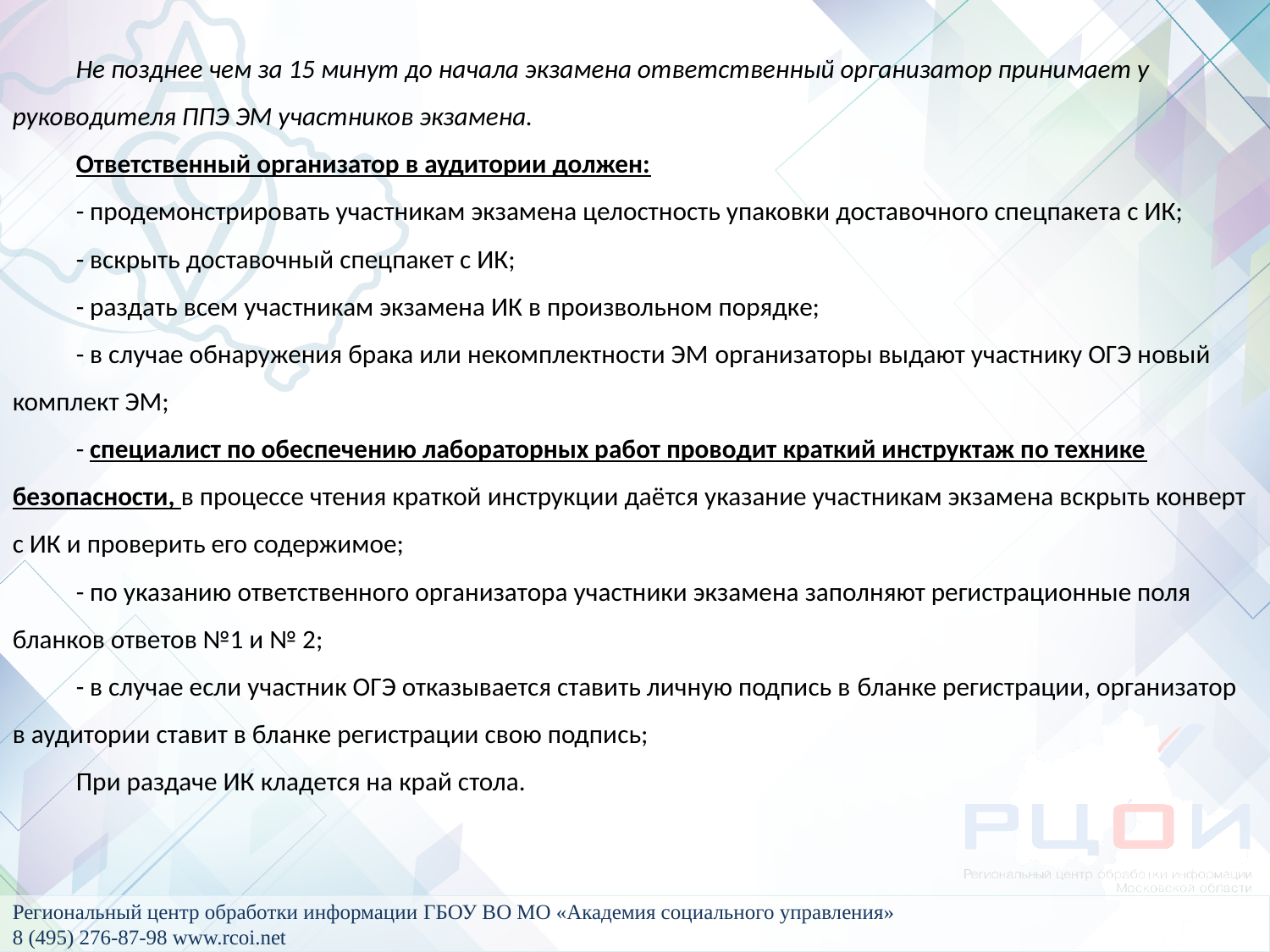

Не позднее чем за 15 минут до начала экзамена ответственный организатор принимает у руководителя ППЭ ЭМ участников экзамена.
Ответственный организатор в аудитории должен:
- продемонстрировать участникам экзамена целостность упаковки доставочного спецпакета с ИК;
- вскрыть доставочный спецпакет с ИК;
- раздать всем участникам экзамена ИК в произвольном порядке;
- в случае обнаружения брака или некомплектности ЭМ организаторы выдают участнику ОГЭ новый комплект ЭМ;
- специалист по обеспечению лабораторных работ проводит краткий инструктаж по технике безопасности, в процессе чтения краткой инструкции даётся указание участникам экзамена вскрыть конверт с ИК и проверить его содержимое;
- по указанию ответственного организатора участники экзамена заполняют регистрационные поля бланков ответов №1 и № 2;
- в случае если участник ОГЭ отказывается ставить личную подпись в бланке регистрации, организатор в аудитории ставит в бланке регистрации свою подпись;
При раздаче ИК кладется на край стола.